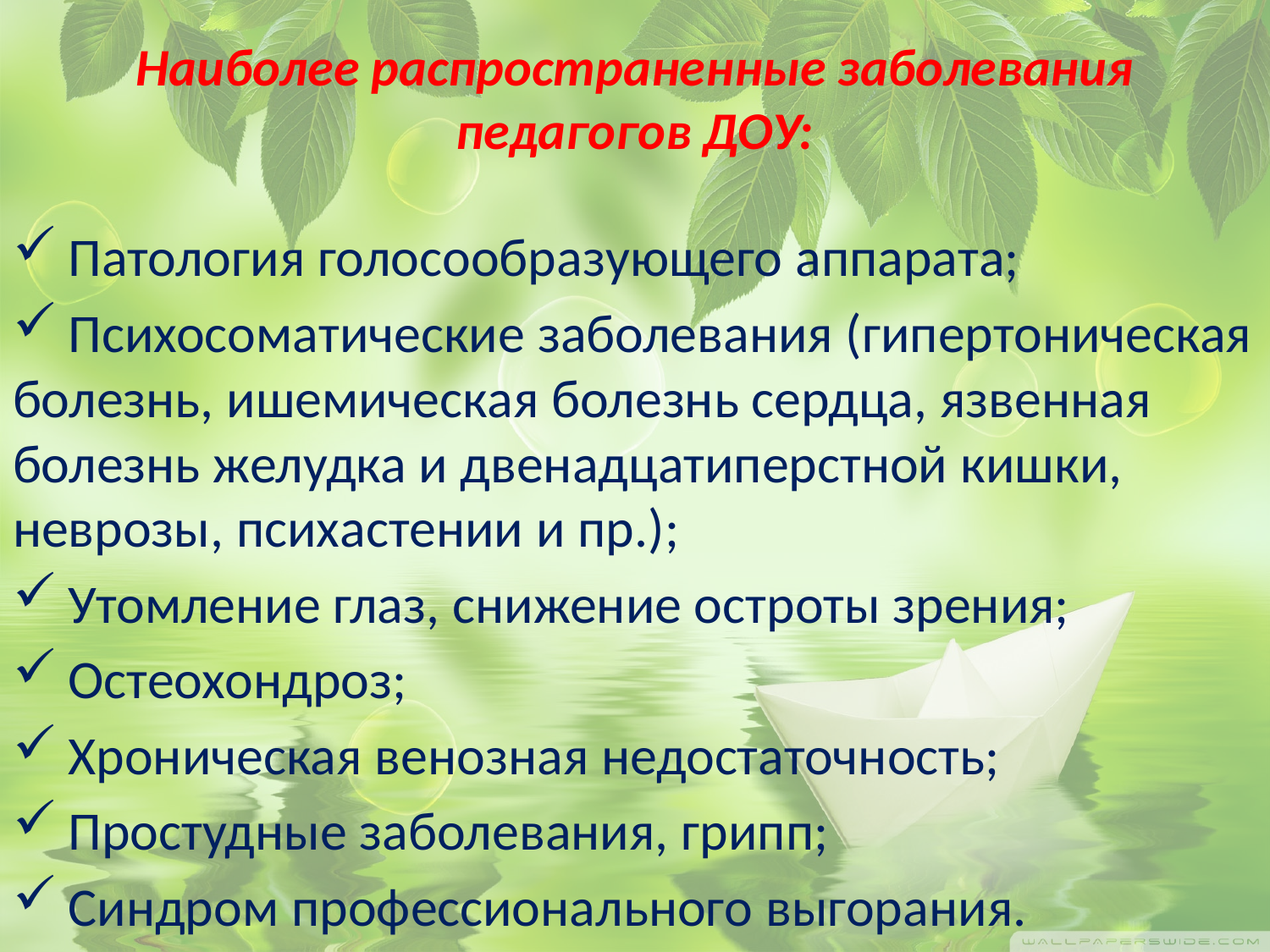

# Наиболее распространенные заболевания педагогов ДОУ:
 Патология голосообразующего аппарата;
 Психосоматические заболевания (гипертоническая болезнь, ишемическая болезнь сердца, язвенная болезнь желудка и двенадцатиперстной кишки, неврозы, психастении и пр.);
 Утомление глаз, снижение остроты зрения;
 Остеохондроз;
 Хроническая венозная недостаточность;
 Простудные заболевания, грипп;
 Синдром профессионального выгорания.